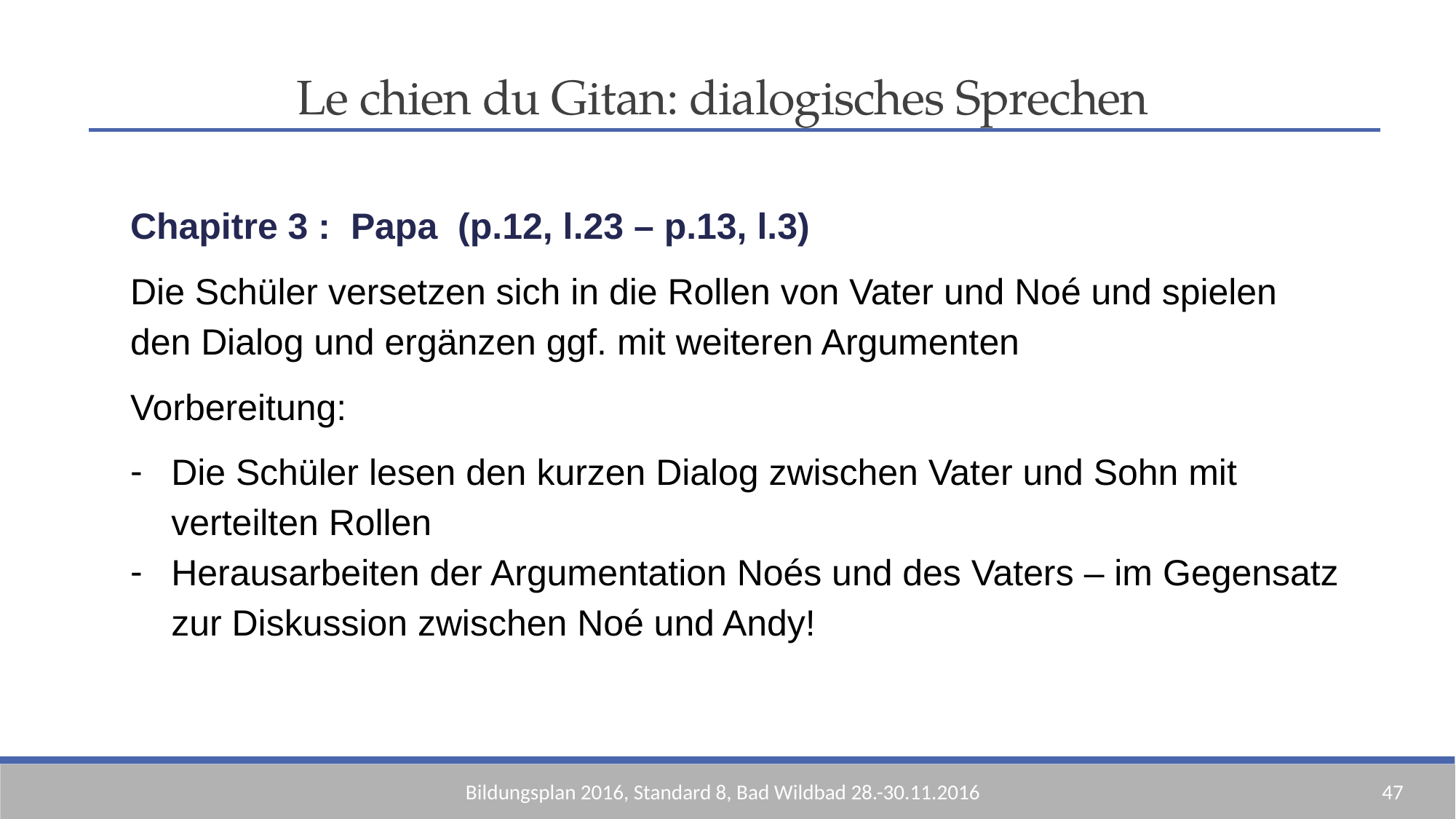

Le chien du Gitan: dialogisches Sprechen
Chapitre 3 :  Papa  (p.12, l.23 – p.13, l.3)
Die Schüler versetzen sich in die Rollen von Vater und Noé und spielen den Dialog und ergänzen ggf. mit weiteren Argumenten
Vorbereitung:
Die Schüler lesen den kurzen Dialog zwischen Vater und Sohn mit verteilten Rollen
Herausarbeiten der Argumentation Noés und des Vaters – im Gegensatz zur Diskussion zwischen Noé und Andy!